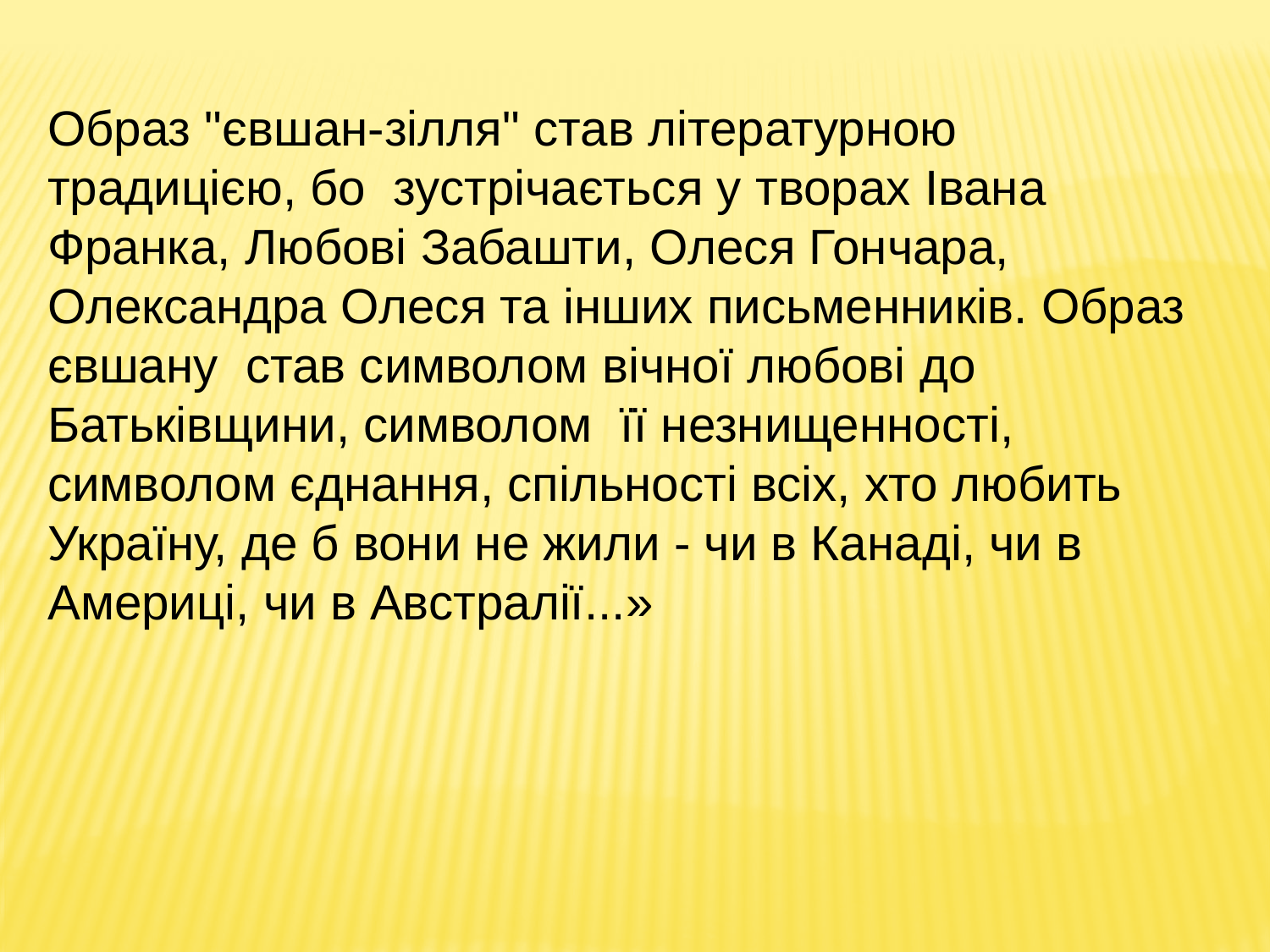

Образ "євшан-зілля" став літературною традицією, бо  зустрічається у творах Івана Франка, Любові Забашти, Олеся Гончара, Олександра Олеся та інших письменників. Образ євшану  став символом вічної любові до Батьківщини, символом  її незнищенності, символом єднання, спільності всіх, хто любить Україну, де б вони не жили - чи в Канаді, чи в Америці, чи в Австралії...»